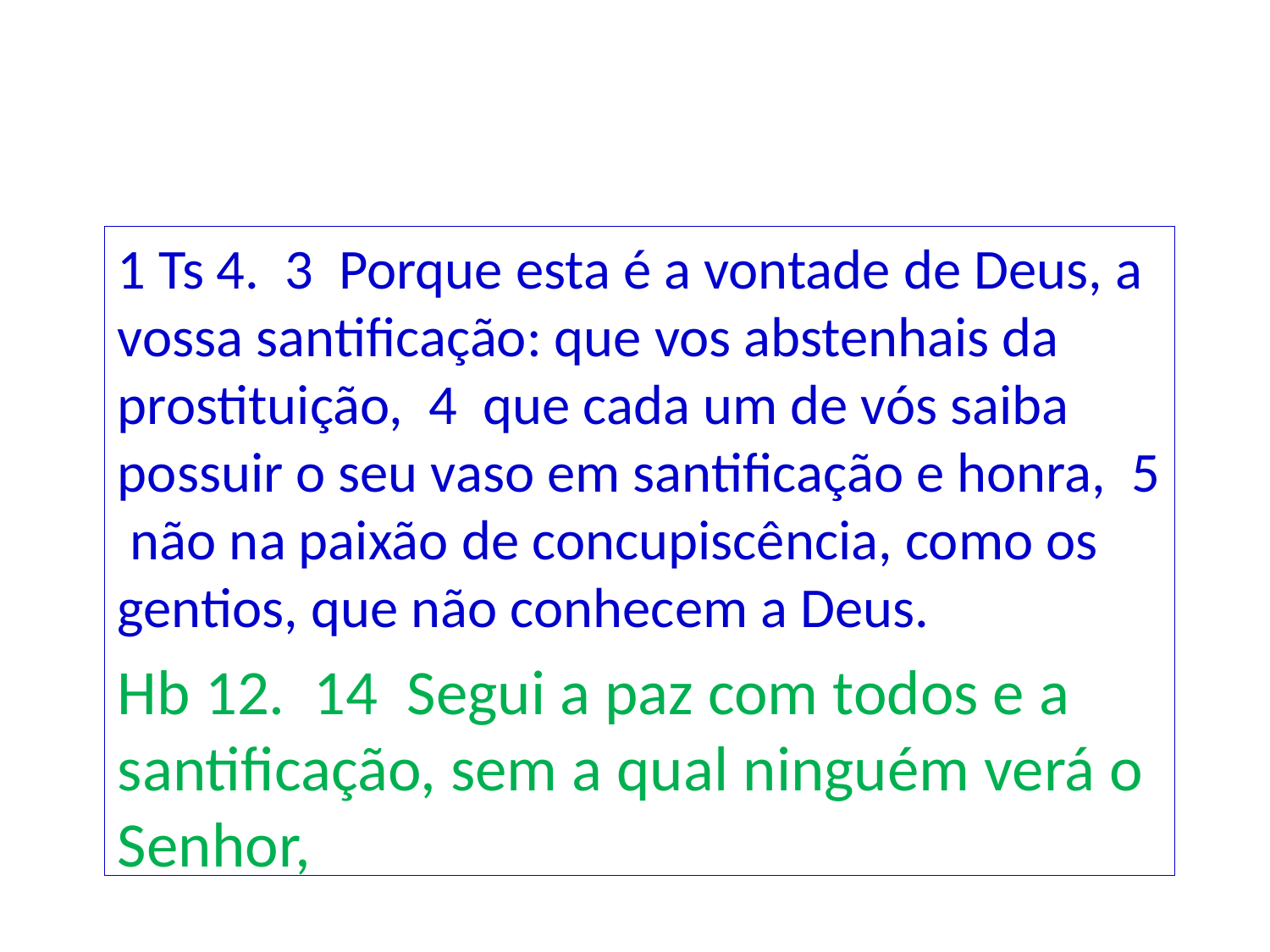

1 Ts 4.  3  Porque esta é a vontade de Deus, a vossa santificação: que vos abstenhais da prostituição,  4  que cada um de vós saiba possuir o seu vaso em santificação e honra,  5  não na paixão de concupiscência, como os gentios, que não conhecem a Deus.
Hb 12.  14  Segui a paz com todos e a santificação, sem a qual ninguém verá o Senhor,